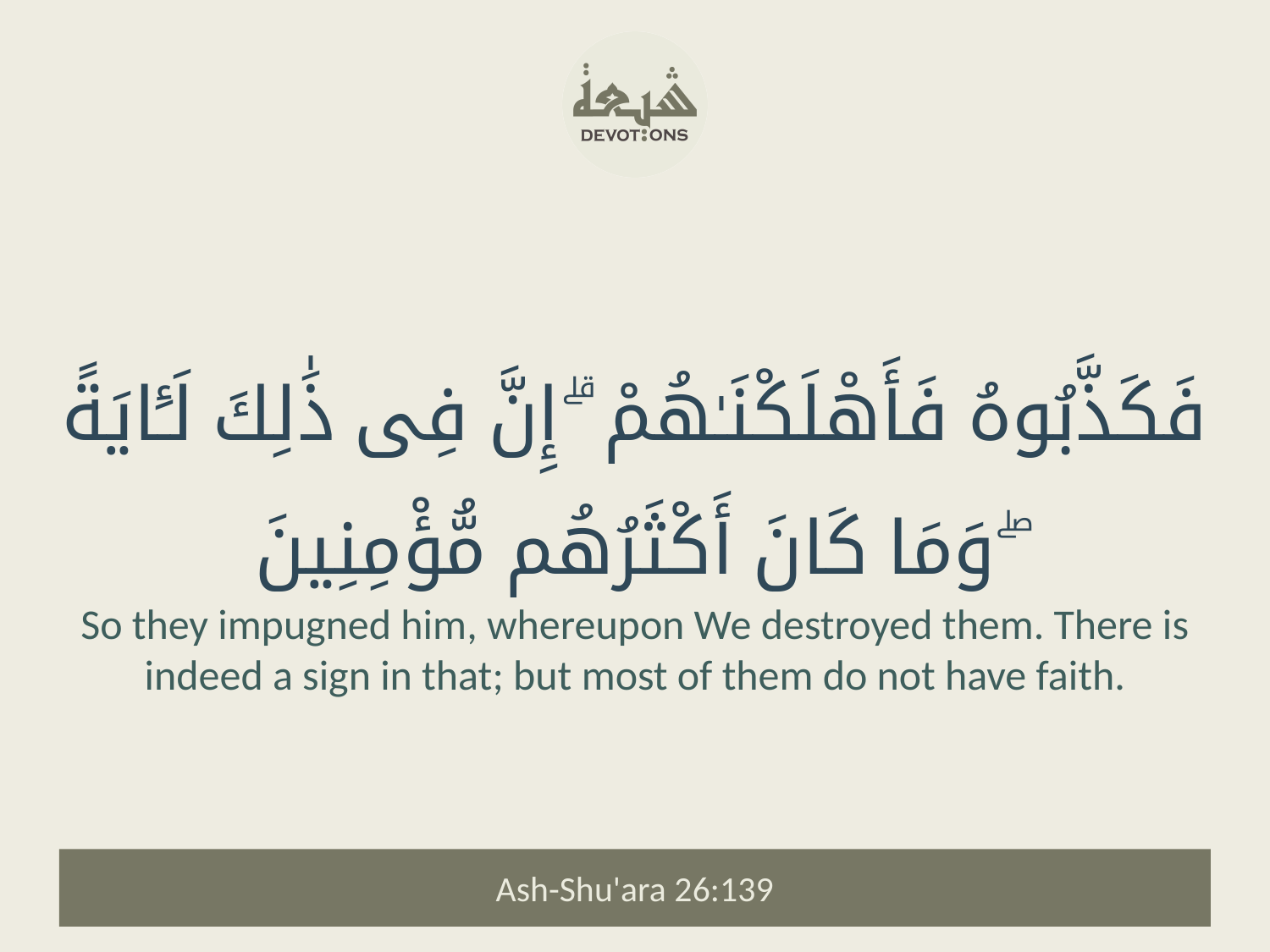

فَكَذَّبُوهُ فَأَهْلَكْنَـٰهُمْ ۗ إِنَّ فِى ذَٰلِكَ لَـَٔايَةً ۖ وَمَا كَانَ أَكْثَرُهُم مُّؤْمِنِينَ
So they impugned him, whereupon We destroyed them. There is indeed a sign in that; but most of them do not have faith.
Ash-Shu'ara 26:139